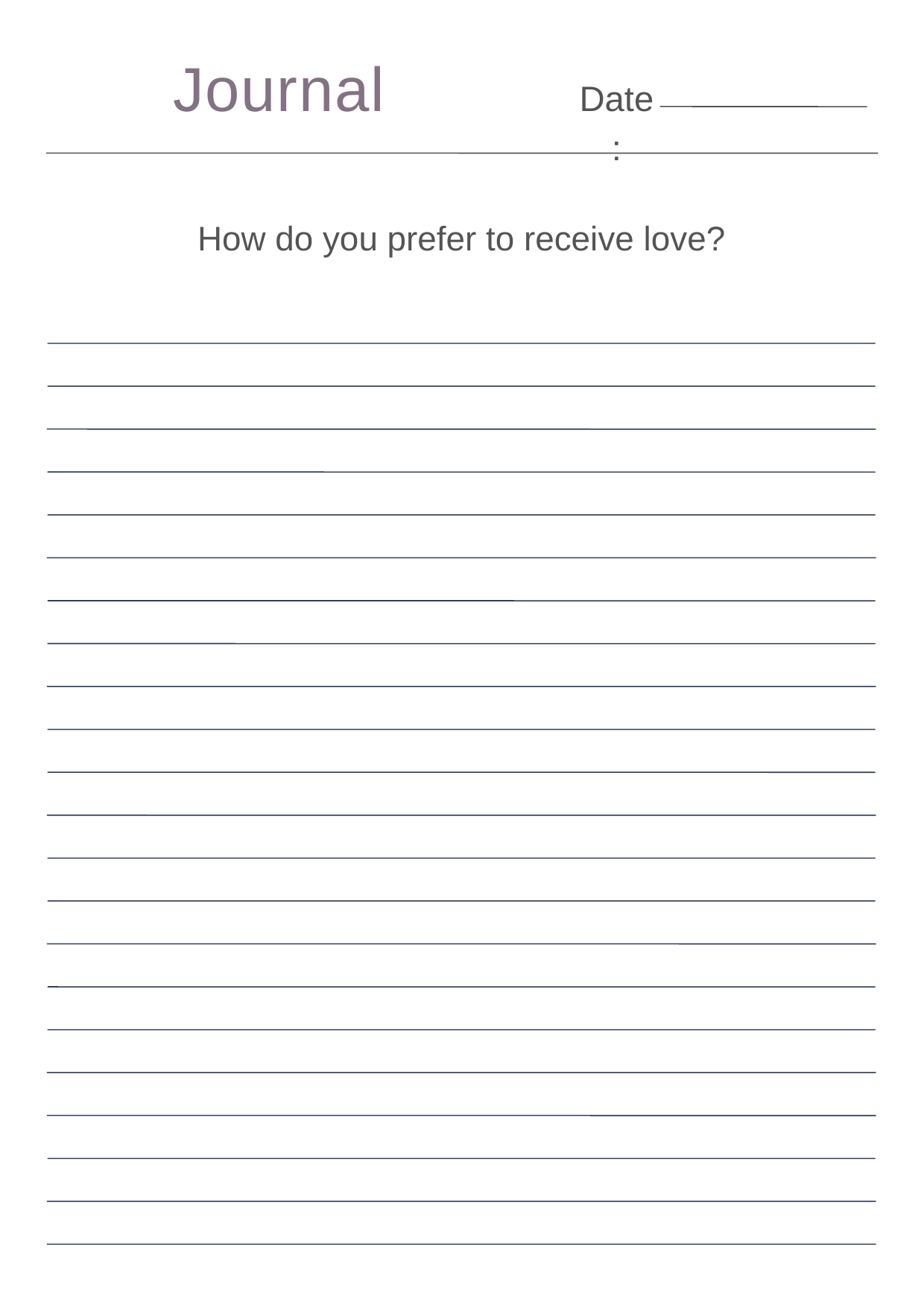

Journal
Date:

How do you prefer to receive love?